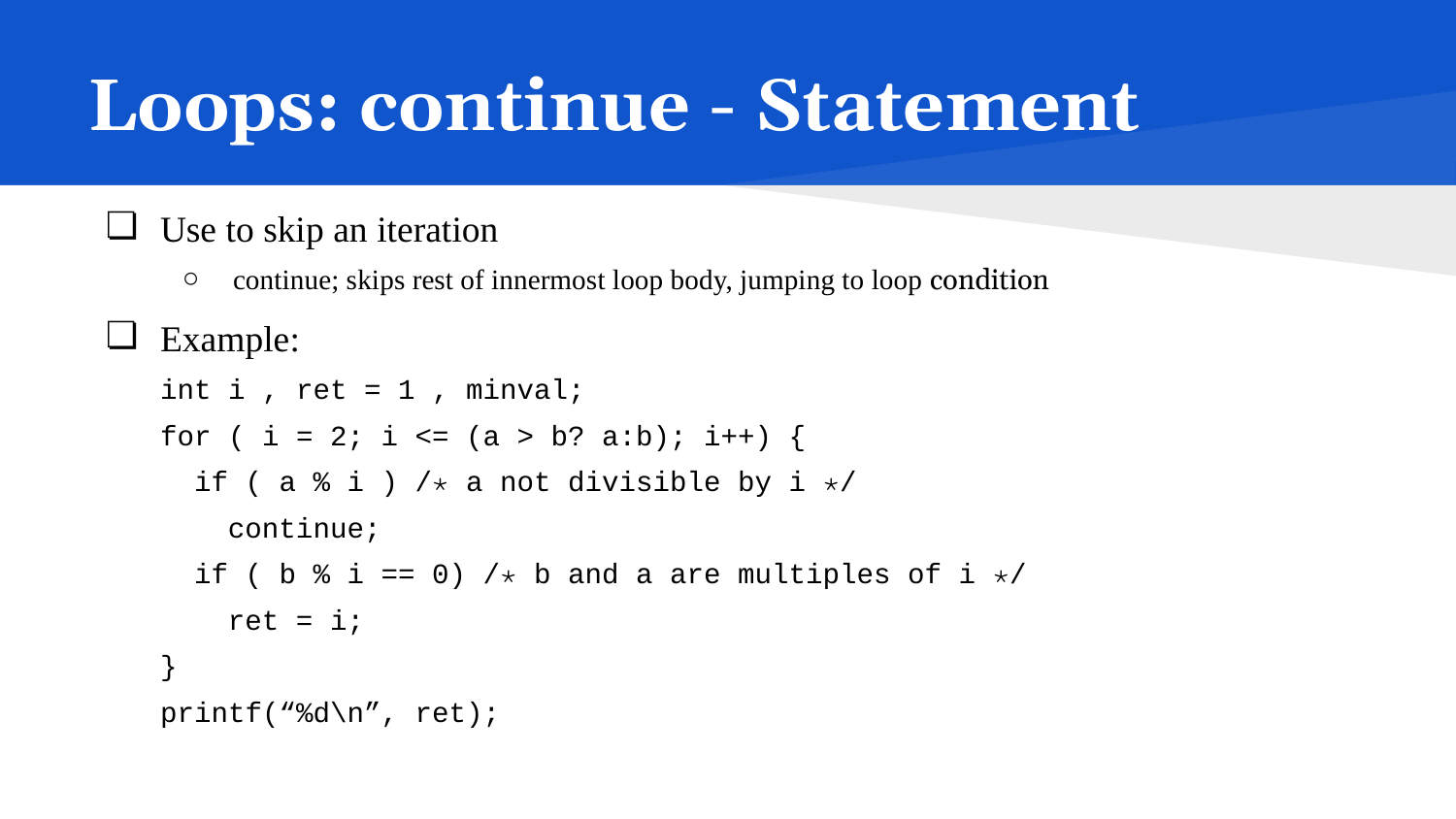

# Loops: continue - Statement
Use to skip an iteration
continue; skips rest of innermost loop body, jumping to loop condition
Example:
int i , ret = 1 , minval;
for ( i = 2; i <= (a > b? a:b); i++) {
  if ( a % i ) /∗ a not divisible by i ∗/
    continue;
  if ( b % i == 0) /∗ b and a are multiples of i ∗/
    ret = i;
}
printf(“%d\n”, ret);